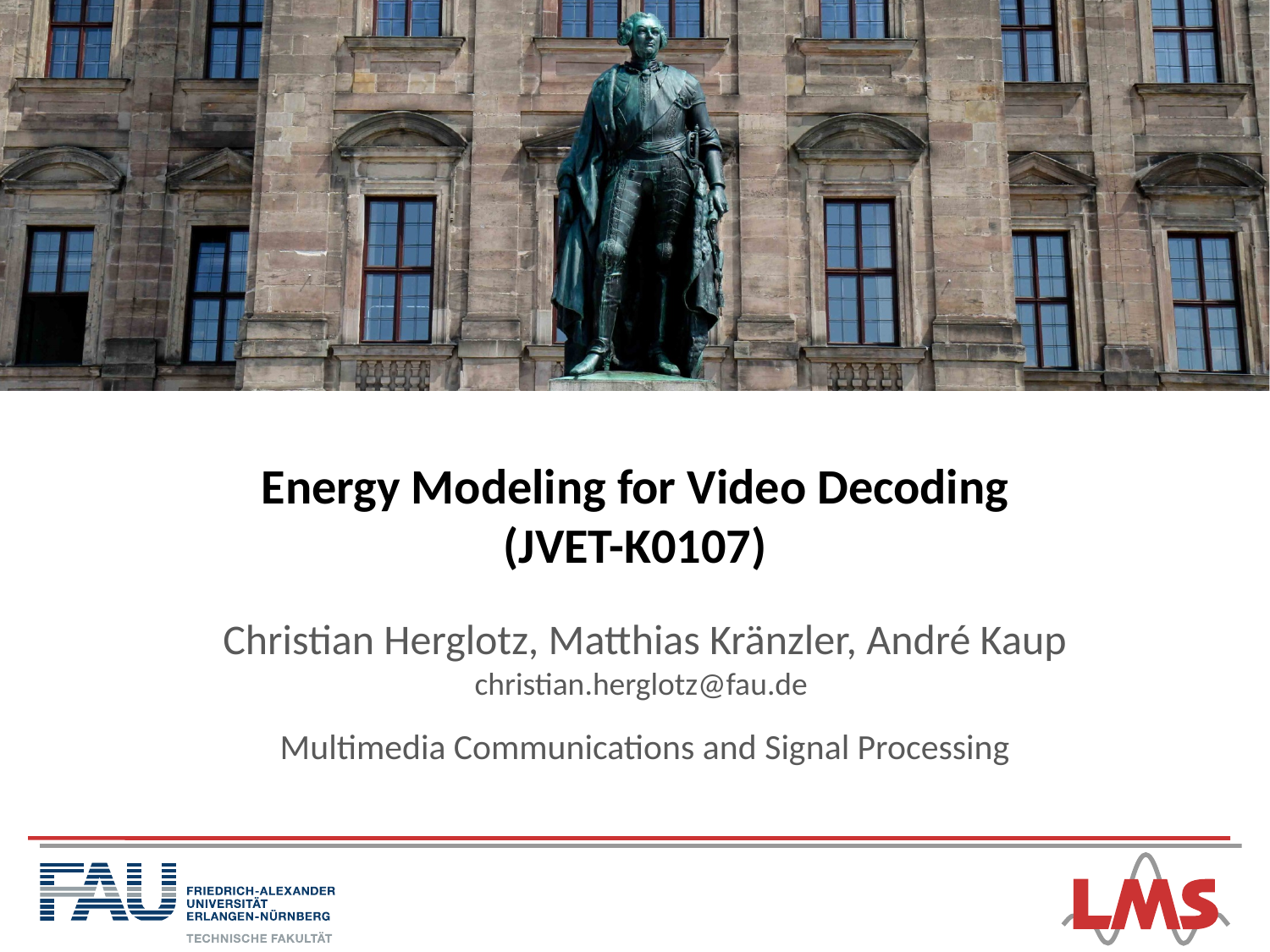

# Energy Modeling for Video Decoding (JVET-K0107)